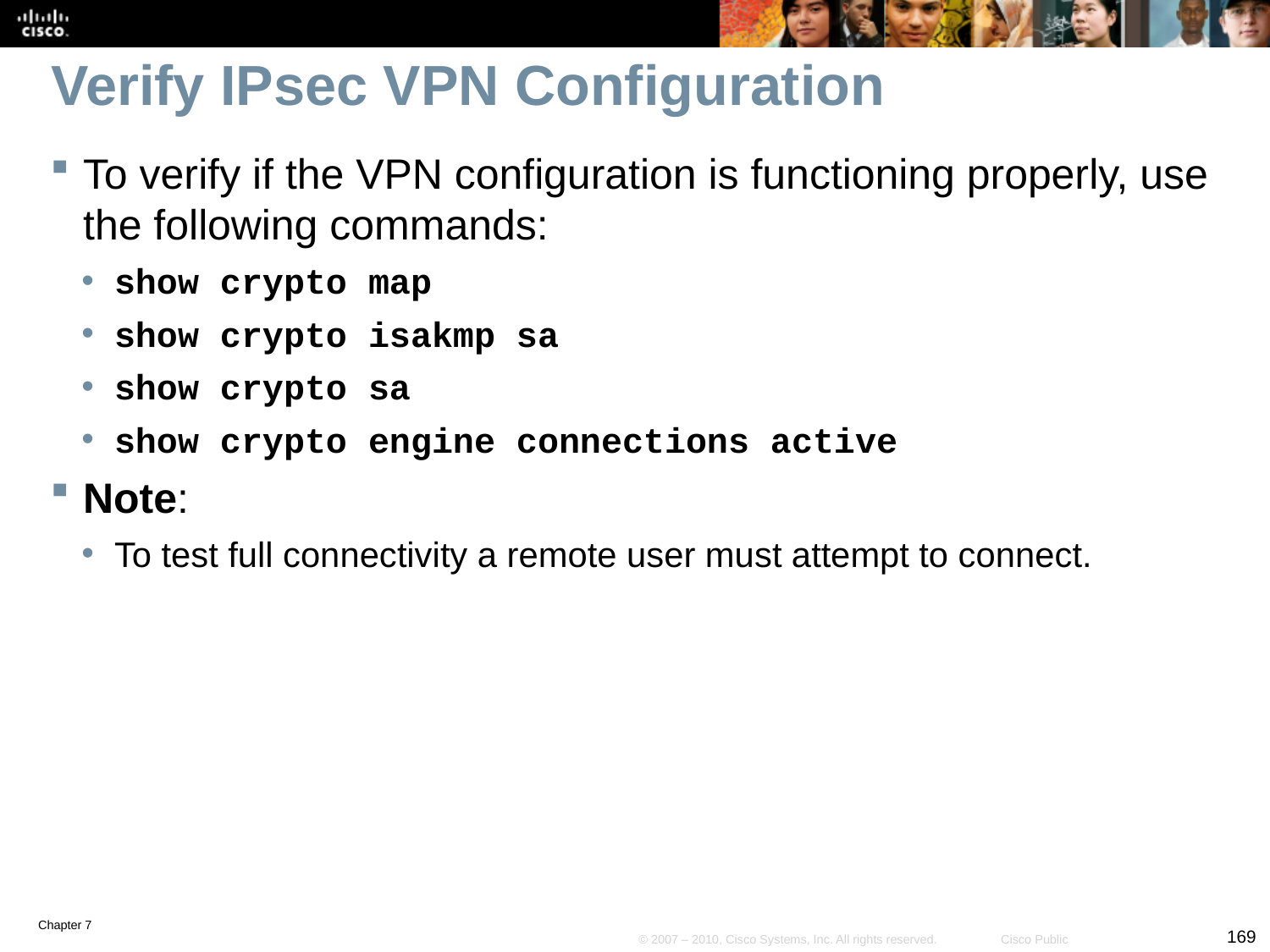

# Verify IPsec VPN Configuration
To verify if the VPN configuration is functioning properly, use the following commands:
show crypto map
show crypto isakmp sa
show crypto sa
show crypto engine connections active
Note:
To test full connectivity a remote user must attempt to connect.